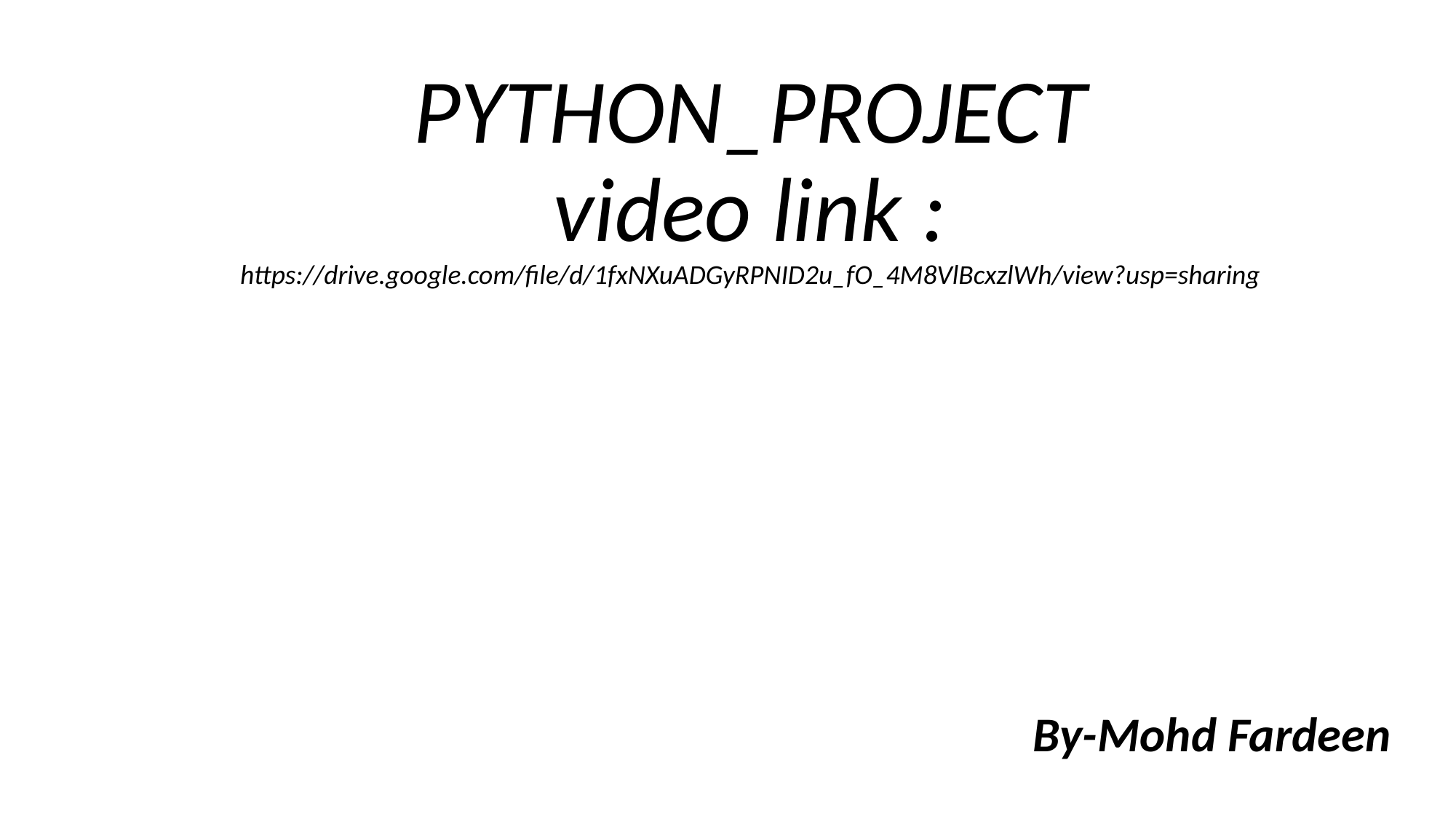

# PYTHON_PROJECT video link : https://drive.google.com/file/d/1fxNXuADGyRPNID2u_fO_4M8VlBcxzlWh/view?usp=sharing
By-Mohd Fardeen